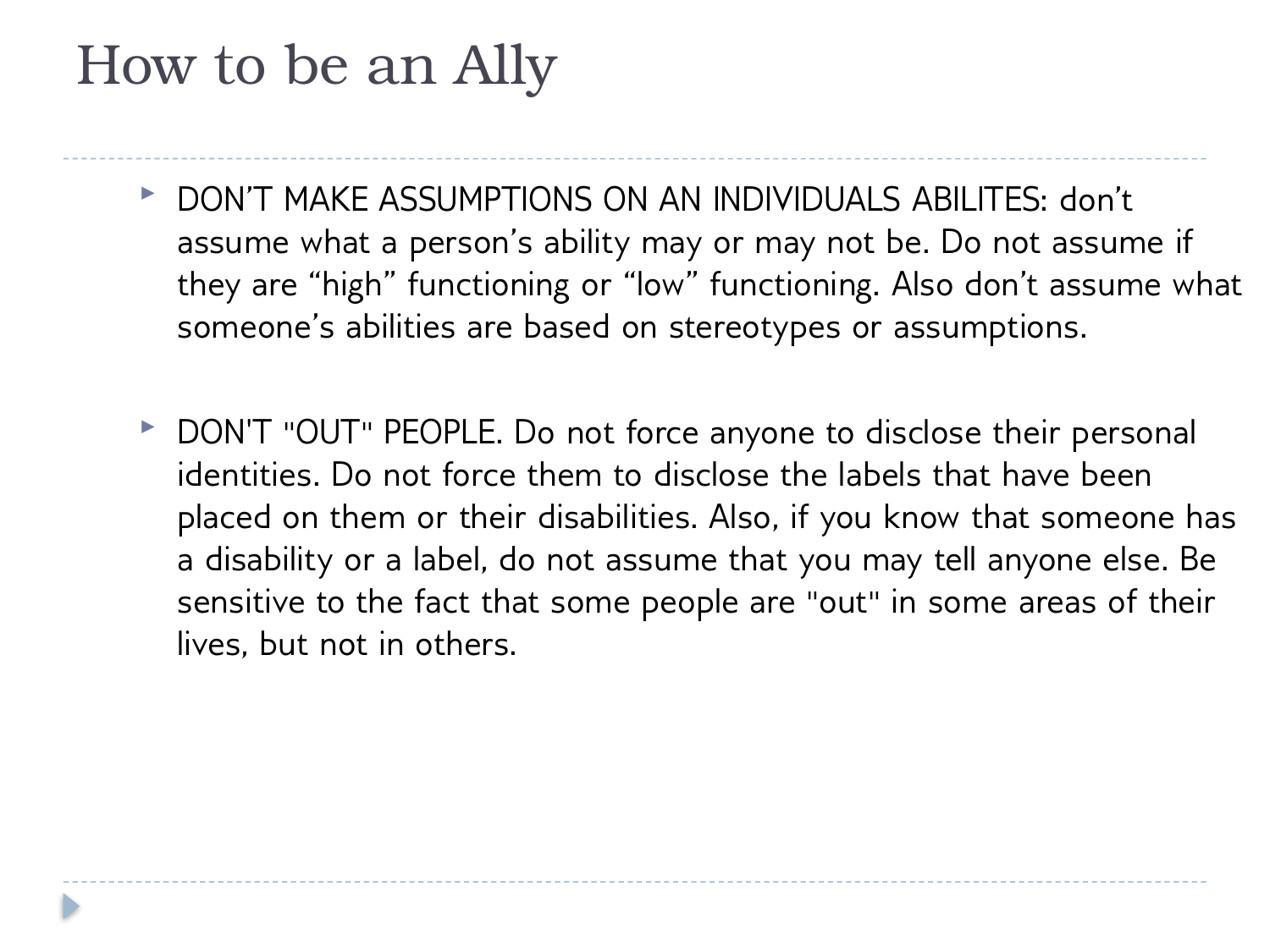

# How to be an Ally
DON’T MAKE ASSUMPTIONS ON AN INDIVIDUALS ABILITES: don’t assume what a person’s ability may or may not be. Do not assume if they are “high” functioning or “low” functioning. Also don’t assume what someone’s abilities are based on stereotypes or assumptions.

DON'T "OUT" PEOPLE. Do not force anyone to disclose their personal identities. Do not force them to disclose the labels that have been placed on them or their disabilities. Also, if you know that someone has a disability or a label, do not assume that you may tell anyone else. Be sensitive to the fact that some people are "out" in some areas of their lives, but not in others.